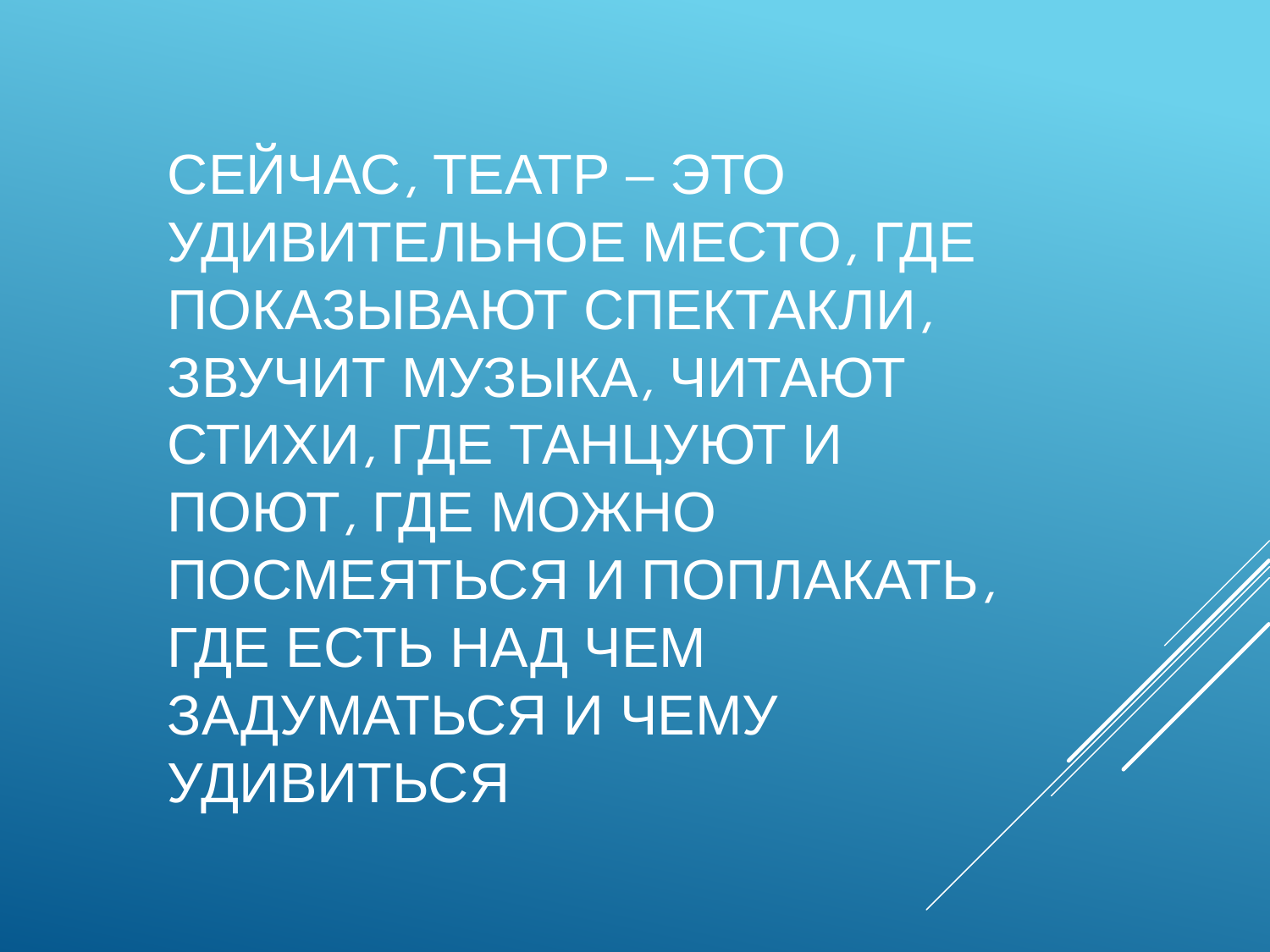

# Сейчас, Театр – это удивительное место, где показывают спектакли, звучит музыка, читают стихи, где танцуют и поют, где можно посмеяться и поплакать, где есть над чем задуматься и чему удивиться